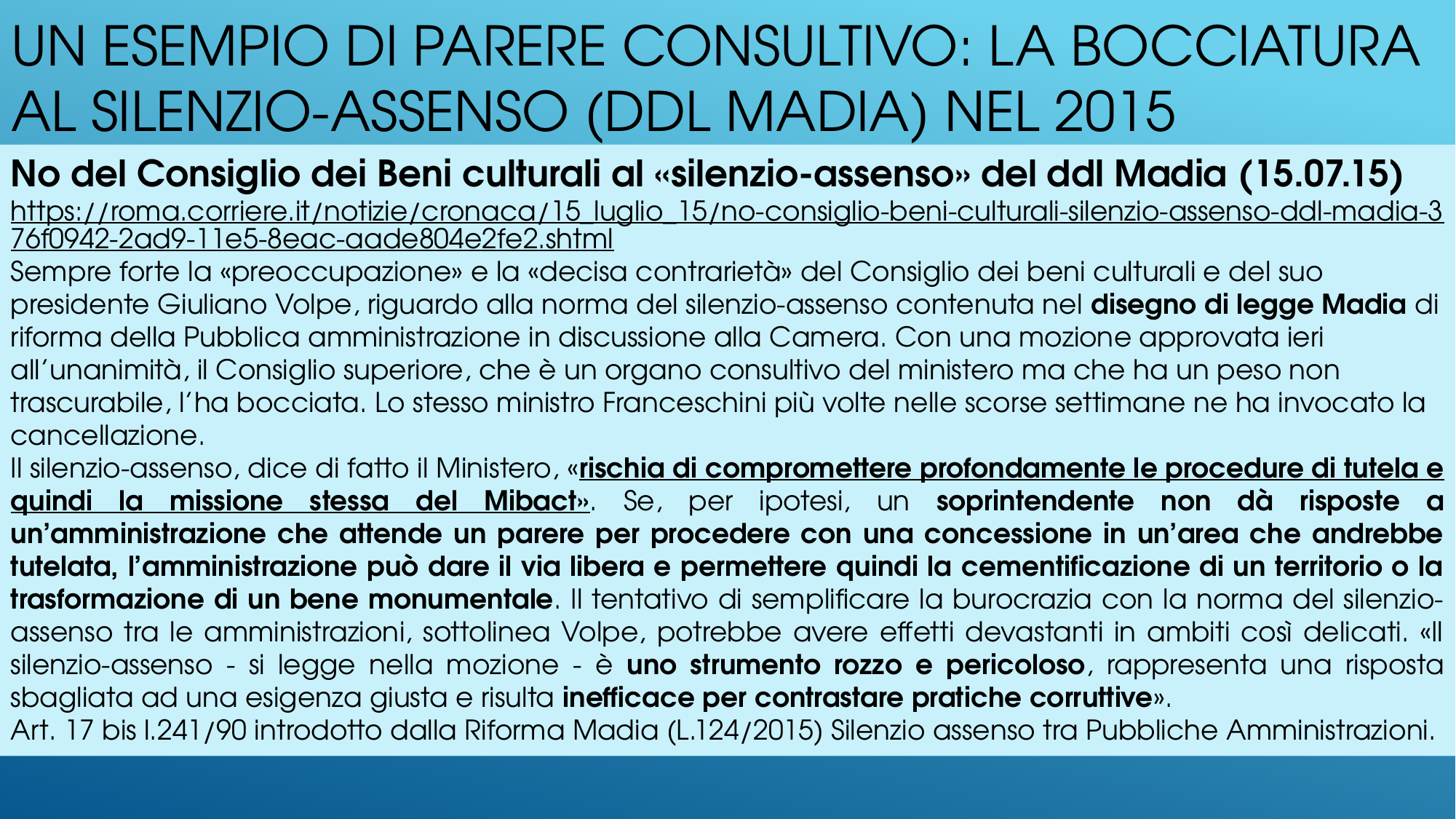

# Un ESEMPIO DI PARERE CONSULTIVO: la bocciatura al SILENZIO-ASSENSO (DDL MADIA) nel 2015
No del Consiglio dei Beni culturali al «silenzio-assenso» del ddl Madia (15.07.15)
https://roma.corriere.it/notizie/cronaca/15_luglio_15/no-consiglio-beni-culturali-silenzio-assenso-ddl-madia-376f0942-2ad9-11e5-8eac-aade804e2fe2.shtml
Sempre forte la «preoccupazione» e la «decisa contrarietà» del Consiglio dei beni culturali e del suo presidente Giuliano Volpe, riguardo alla norma del silenzio-assenso contenuta nel disegno di legge Madia di riforma della Pubblica amministrazione in discussione alla Camera. Con una mozione approvata ieri all’unanimità, il Consiglio superiore, che è un organo consultivo del ministero ma che ha un peso non trascurabile, l’ha bocciata. Lo stesso ministro Franceschini più volte nelle scorse settimane ne ha invocato la cancellazione.
Il silenzio-assenso, dice di fatto il Ministero, «rischia di compromettere profondamente le procedure di tutela e quindi la missione stessa del Mibact». Se, per ipotesi, un soprintendente non dà risposte a un’amministrazione che attende un parere per procedere con una concessione in un’area che andrebbe tutelata, l’amministrazione può dare il via libera e permettere quindi la cementificazione di un territorio o la trasformazione di un bene monumentale. Il tentativo di semplificare la burocrazia con la norma del silenzio-assenso tra le amministrazioni, sottolinea Volpe, potrebbe avere effetti devastanti in ambiti così delicati. «Il silenzio-assenso - si legge nella mozione - è uno strumento rozzo e pericoloso, rappresenta una risposta sbagliata ad una esigenza giusta e risulta inefficace per contrastare pratiche corruttive».
Art. 17 bis l.241/90 introdotto dalla Riforma Madia (L.124/2015) Silenzio assenso tra Pubbliche Amministrazioni.